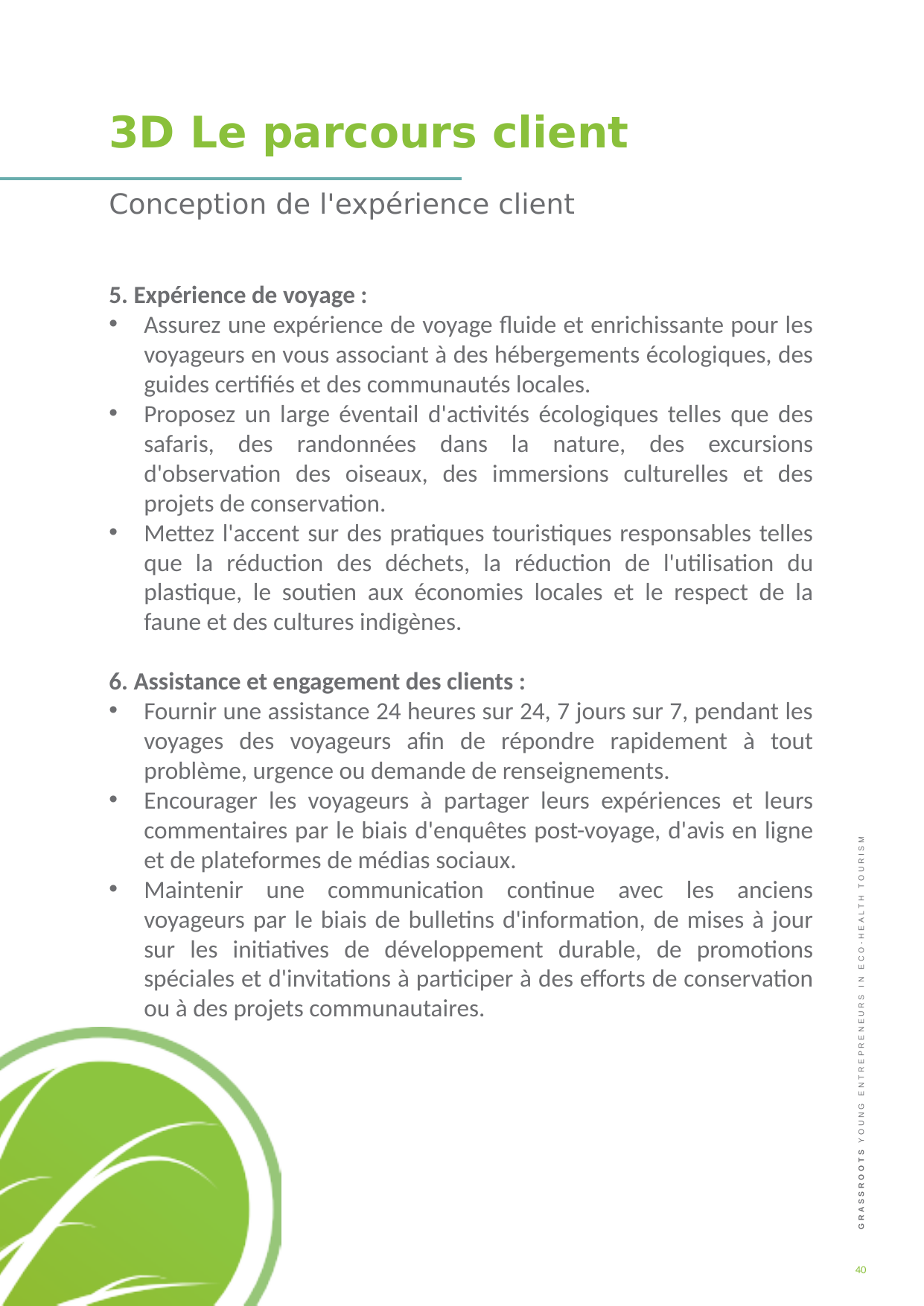

3D Le parcours client
Conception de l'expérience client
5. Expérience de voyage :
Assurez une expérience de voyage fluide et enrichissante pour les voyageurs en vous associant à des hébergements écologiques, des guides certifiés et des communautés locales.
Proposez un large éventail d'activités écologiques telles que des safaris, des randonnées dans la nature, des excursions d'observation des oiseaux, des immersions culturelles et des projets de conservation.
Mettez l'accent sur des pratiques touristiques responsables telles que la réduction des déchets, la réduction de l'utilisation du plastique, le soutien aux économies locales et le respect de la faune et des cultures indigènes.

6. Assistance et engagement des clients :
Fournir une assistance 24 heures sur 24, 7 jours sur 7, pendant les voyages des voyageurs afin de répondre rapidement à tout problème, urgence ou demande de renseignements.
Encourager les voyageurs à partager leurs expériences et leurs commentaires par le biais d'enquêtes post-voyage, d'avis en ligne et de plateformes de médias sociaux.
Maintenir une communication continue avec les anciens voyageurs par le biais de bulletins d'information, de mises à jour sur les initiatives de développement durable, de promotions spéciales et d'invitations à participer à des efforts de conservation ou à des projets communautaires.

40